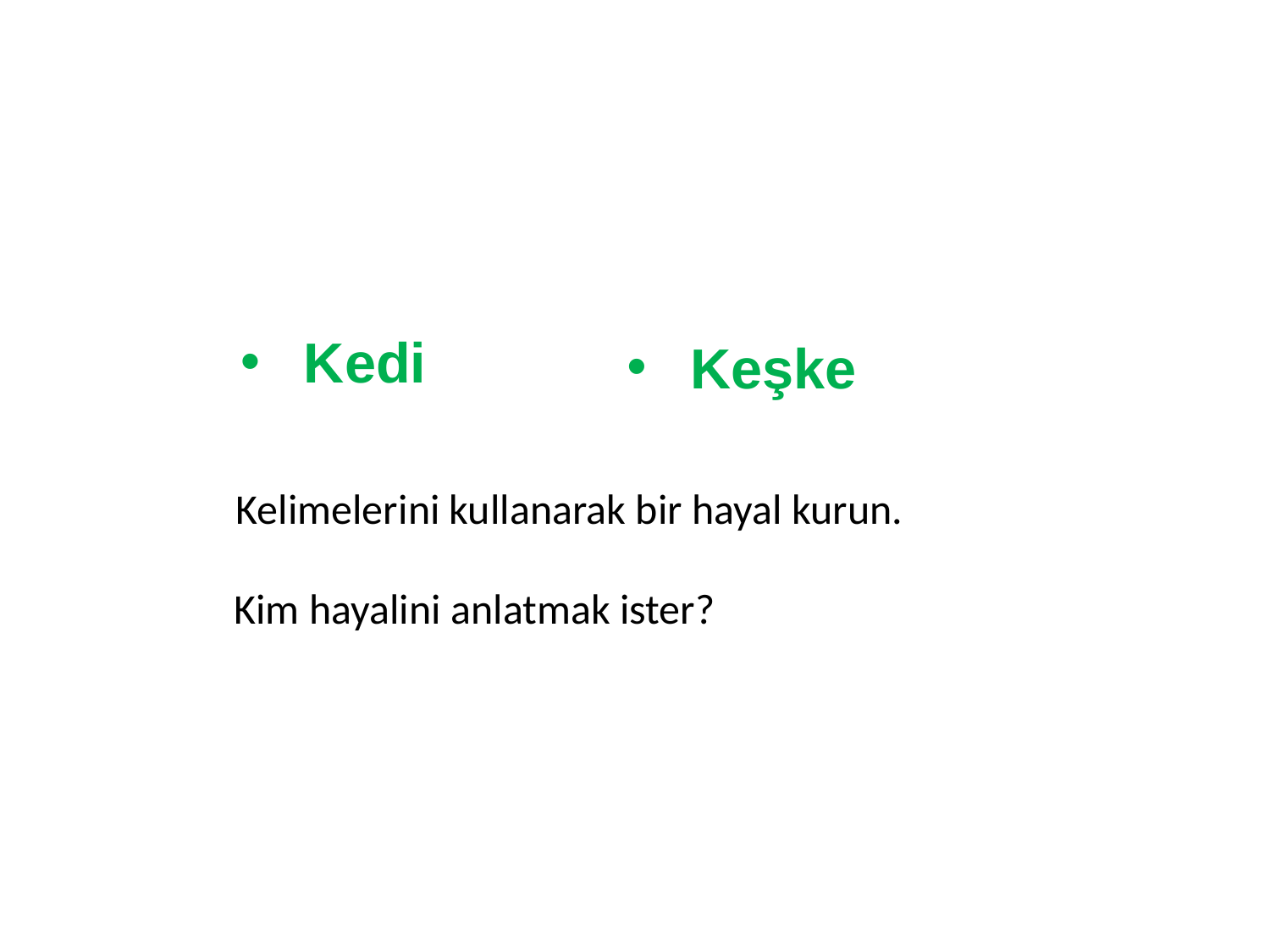

Kedi
Keşke
Kelimelerini kullanarak bir hayal kurun.
Kim hayalini anlatmak ister?